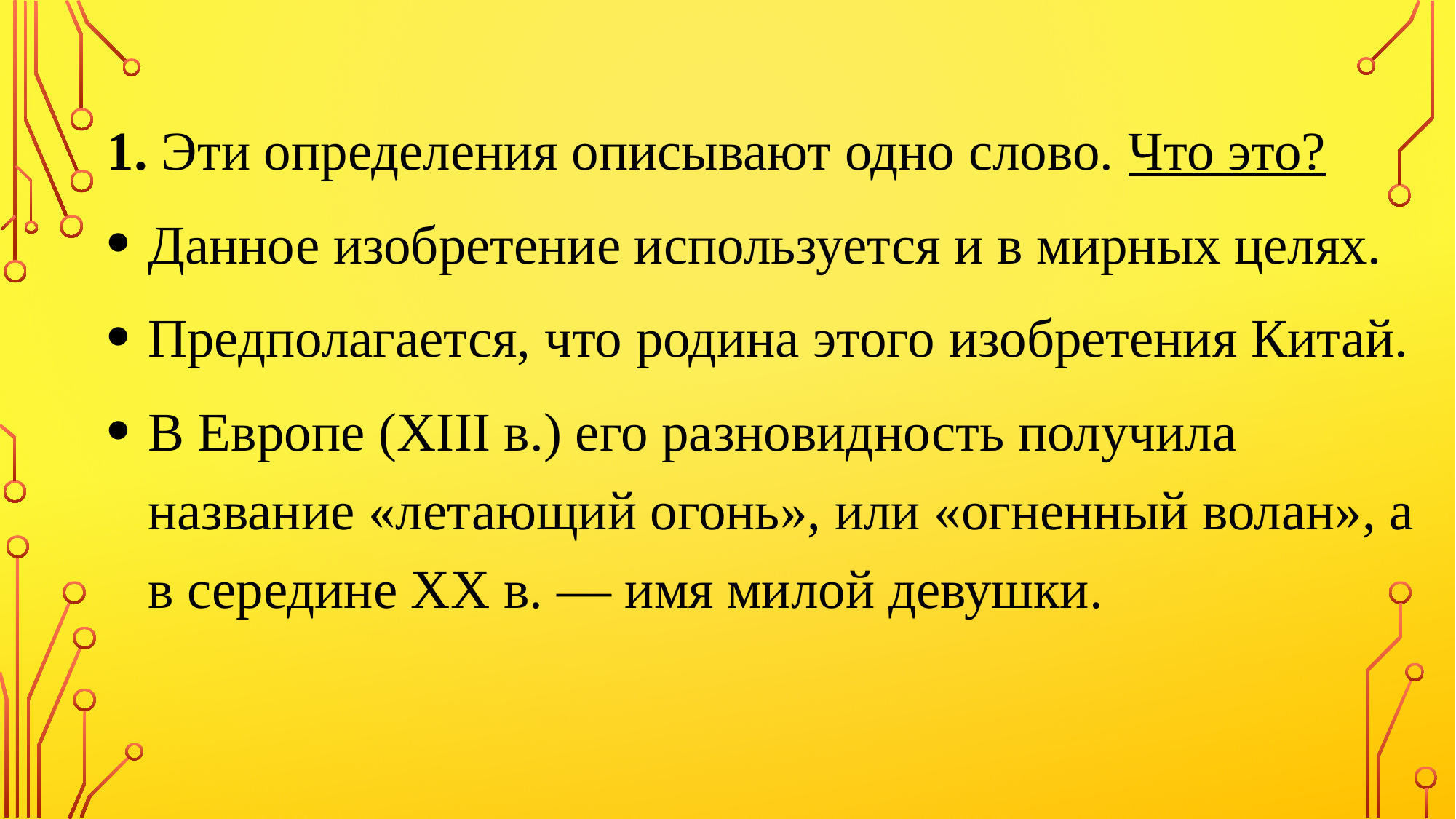

1. Эти определения описывают одно слово. Что это?
Данное изобретение используется и в мирных целях.
Предполагается, что родина этого изобретения Китай.
В Европе (XIII в.) его разновидность получила название «летающий огонь», или «огненный волан», а в середине XX в. — имя милой девушки.